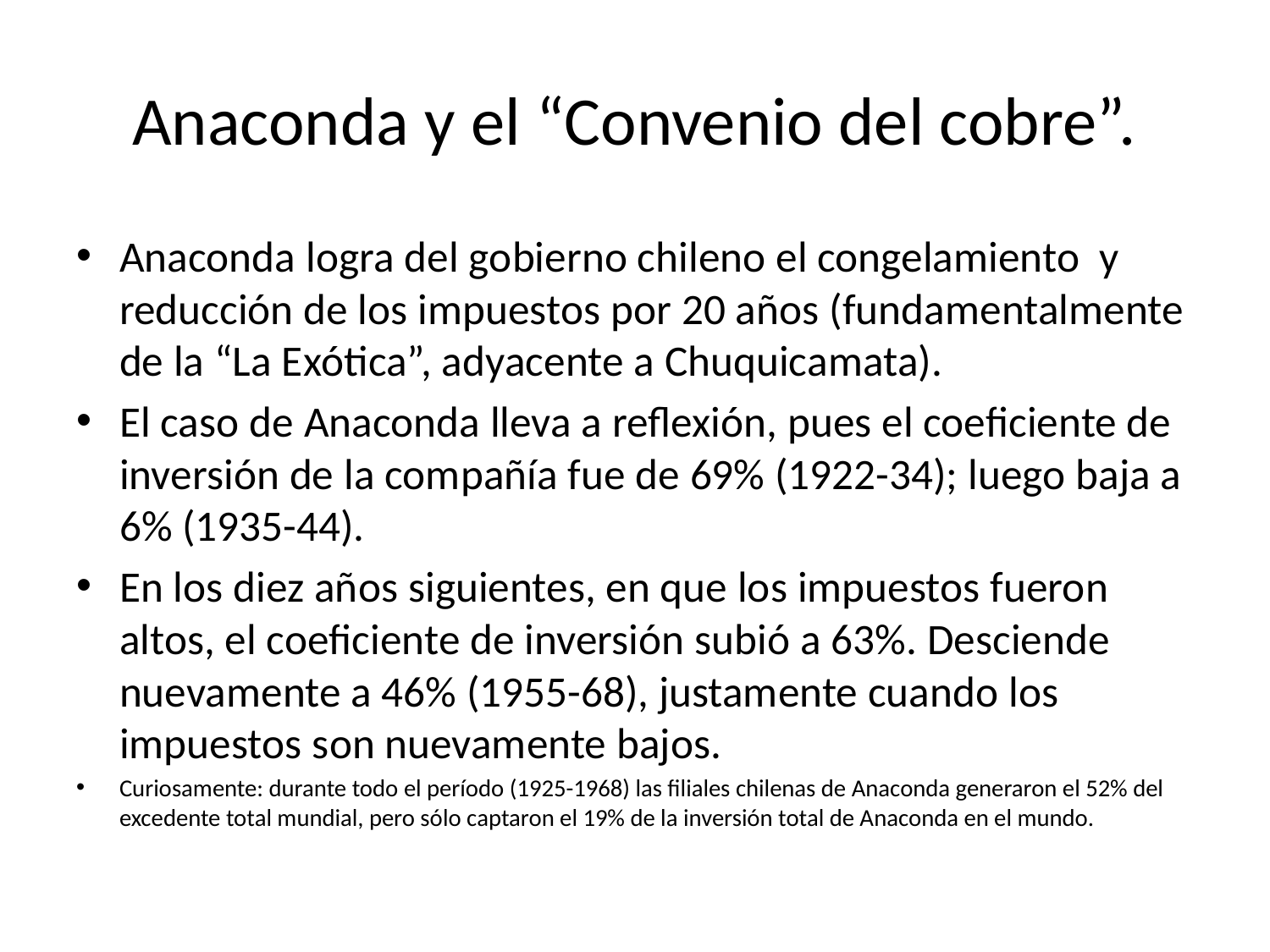

# Anaconda y el “Convenio del cobre”.
Anaconda logra del gobierno chileno el congelamiento  y reducción de los impuestos por 20 años (fundamentalmente de la “La Exótica”, adyacente a Chuquicamata).
El caso de Anaconda lleva a reflexión, pues el coeficiente de inversión de la compañía fue de 69% (1922-34); luego baja a 6% (1935-44).
En los diez años siguientes, en que los impuestos fueron altos, el coeficiente de inversión subió a 63%. Desciende nuevamente a 46% (1955-68), justamente cuando los impuestos son nuevamente bajos.
Curiosamente: durante todo el período (1925-1968) las filiales chilenas de Anaconda generaron el 52% del excedente total mundial, pero sólo captaron el 19% de la inversión total de Anaconda en el mundo.